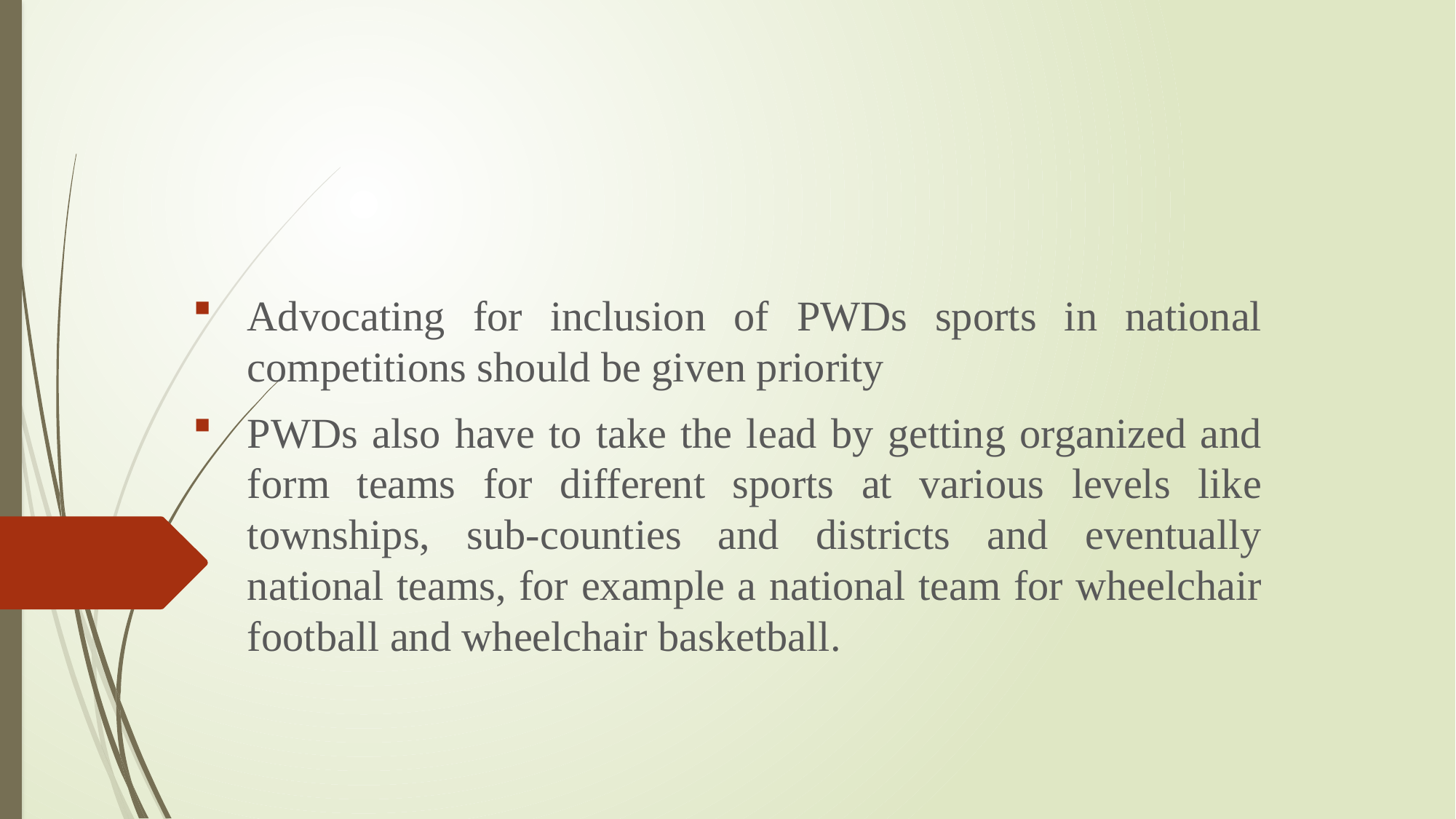

#
Advocating for inclusion of PWDs sports in national competitions should be given priority
PWDs also have to take the lead by getting organized and form teams for different sports at various levels like townships, sub-counties and districts and eventually national teams, for example a national team for wheelchair football and wheelchair basketball.